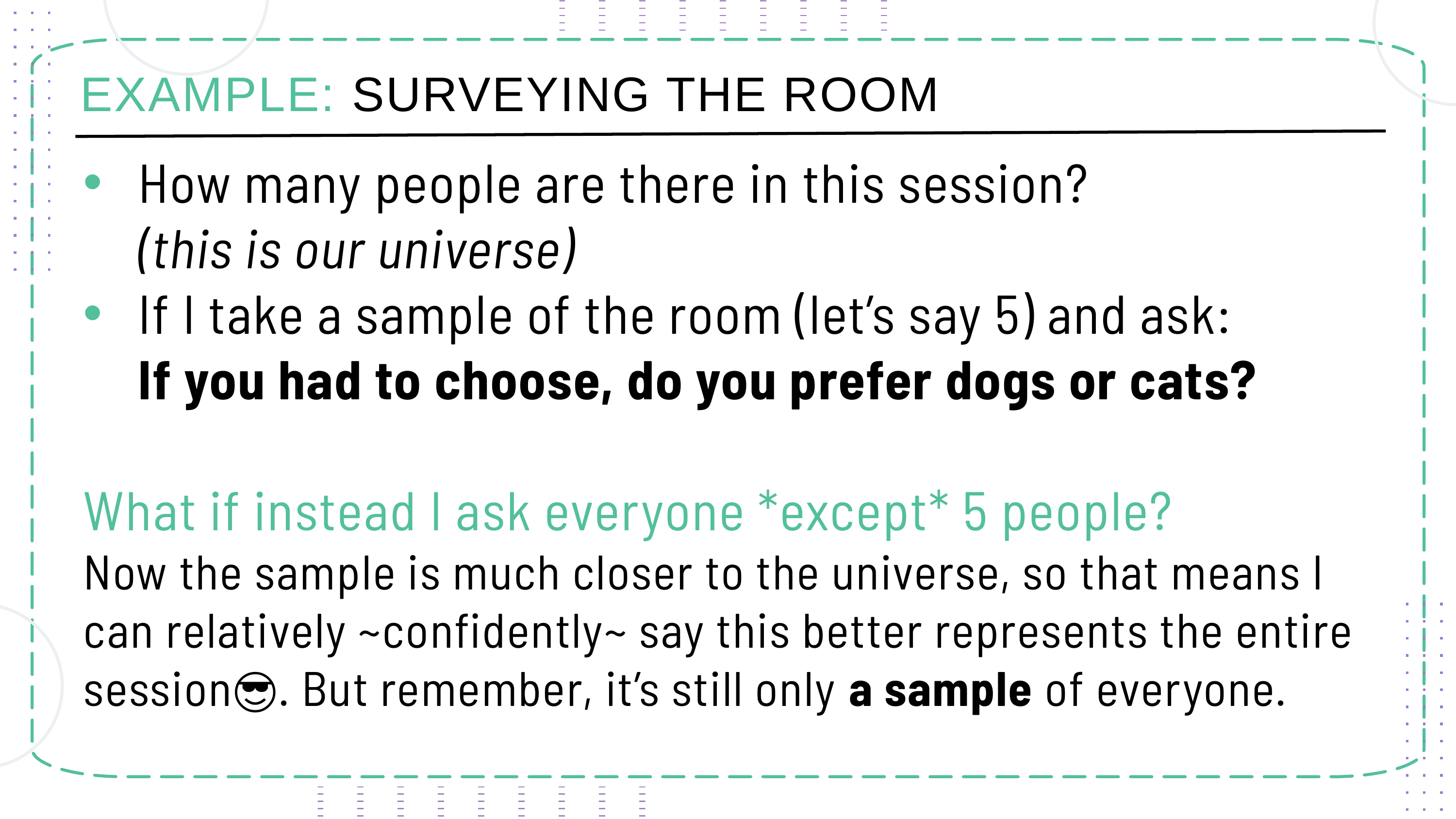

EXAMPLE: SURVEYING THE ROOM

How many people are there in this session?
(this is our universe)
If I take a sample of the room (let’s say 5) and ask:
If you had to choose, do you prefer dogs or cats?

What if instead I ask everyone *except* 5 people?
Now the sample is much closer to the universe, so that means I can relatively ~confidently~ say this better represents the entire session😎. But remember, it’s still only a sample of everyone.